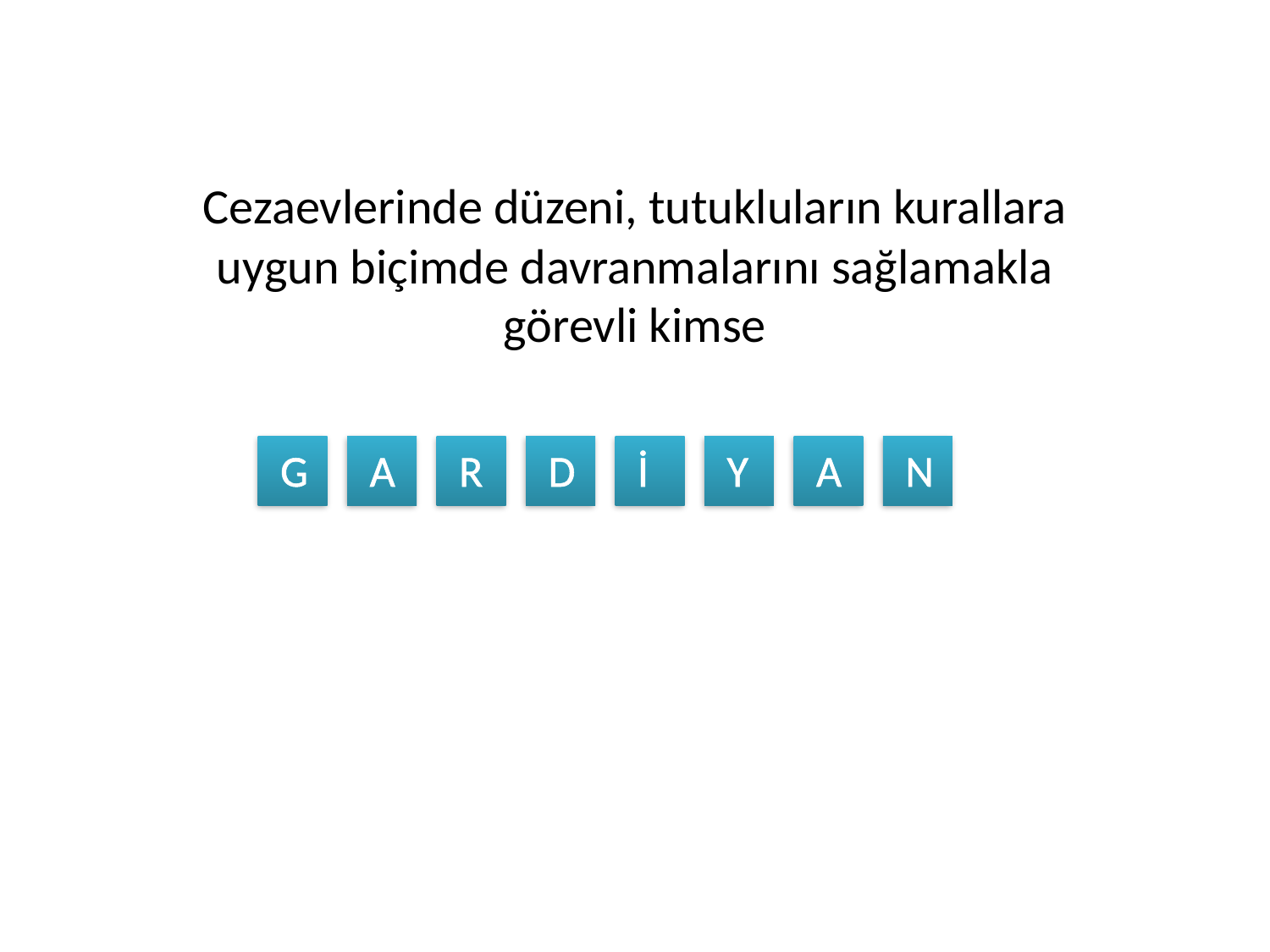

Cezaevlerinde düzeni, tutukluların kurallara uygun biçimde davranmalarını sağlamakla görevli kimse

G

A

R

D

İ

Y

A

N